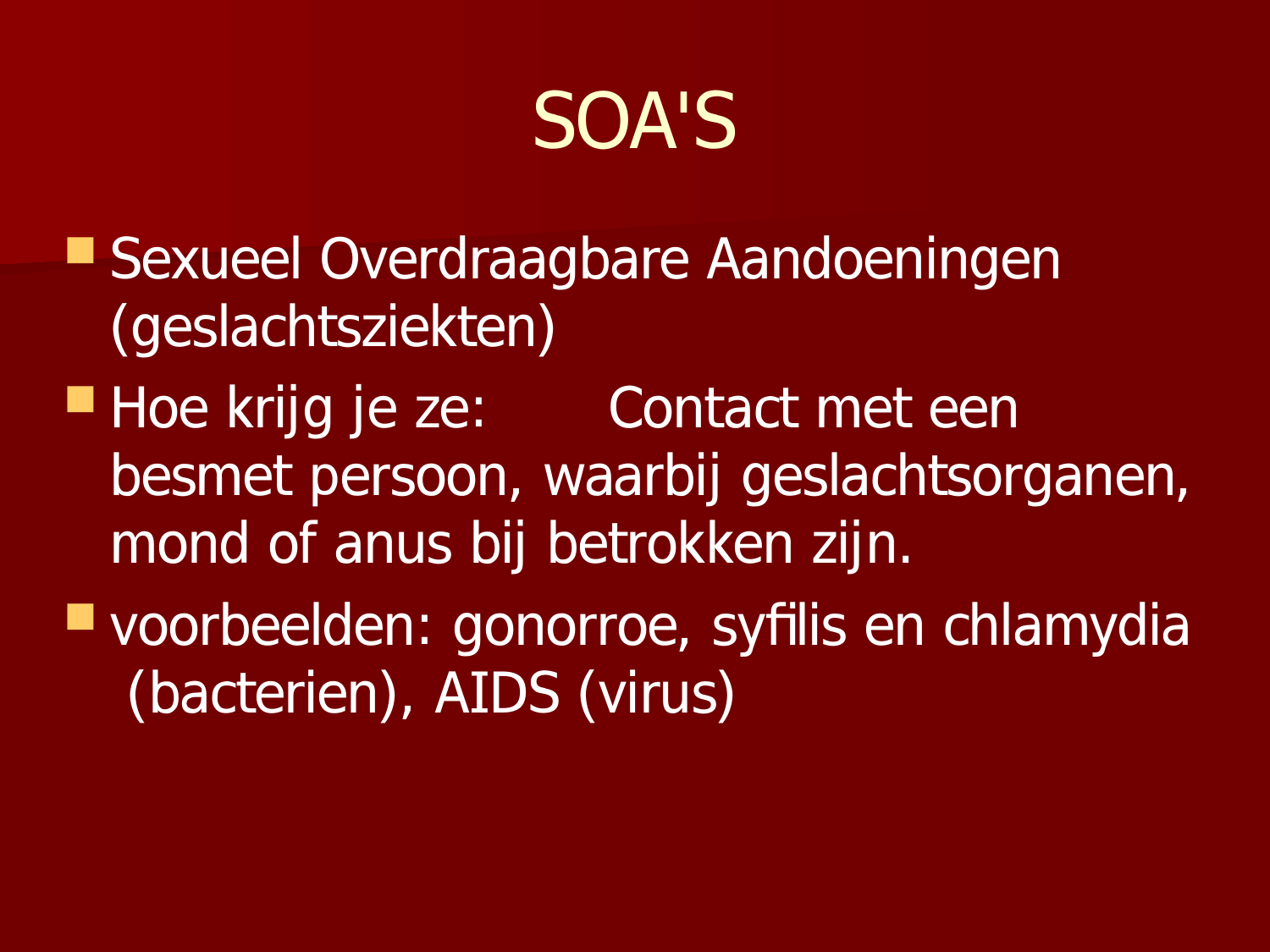

SOA'S
Sexueel Overdraagbare Aandoeningen (geslachtsziekten)‏
Hoe krijg je ze:		Contact met een besmet persoon, waarbij geslachtsorganen, mond of anus bij betrokken zijn.
voorbeelden: gonorroe, syfilis en chlamydia  (bacterien), AIDS (virus)‏